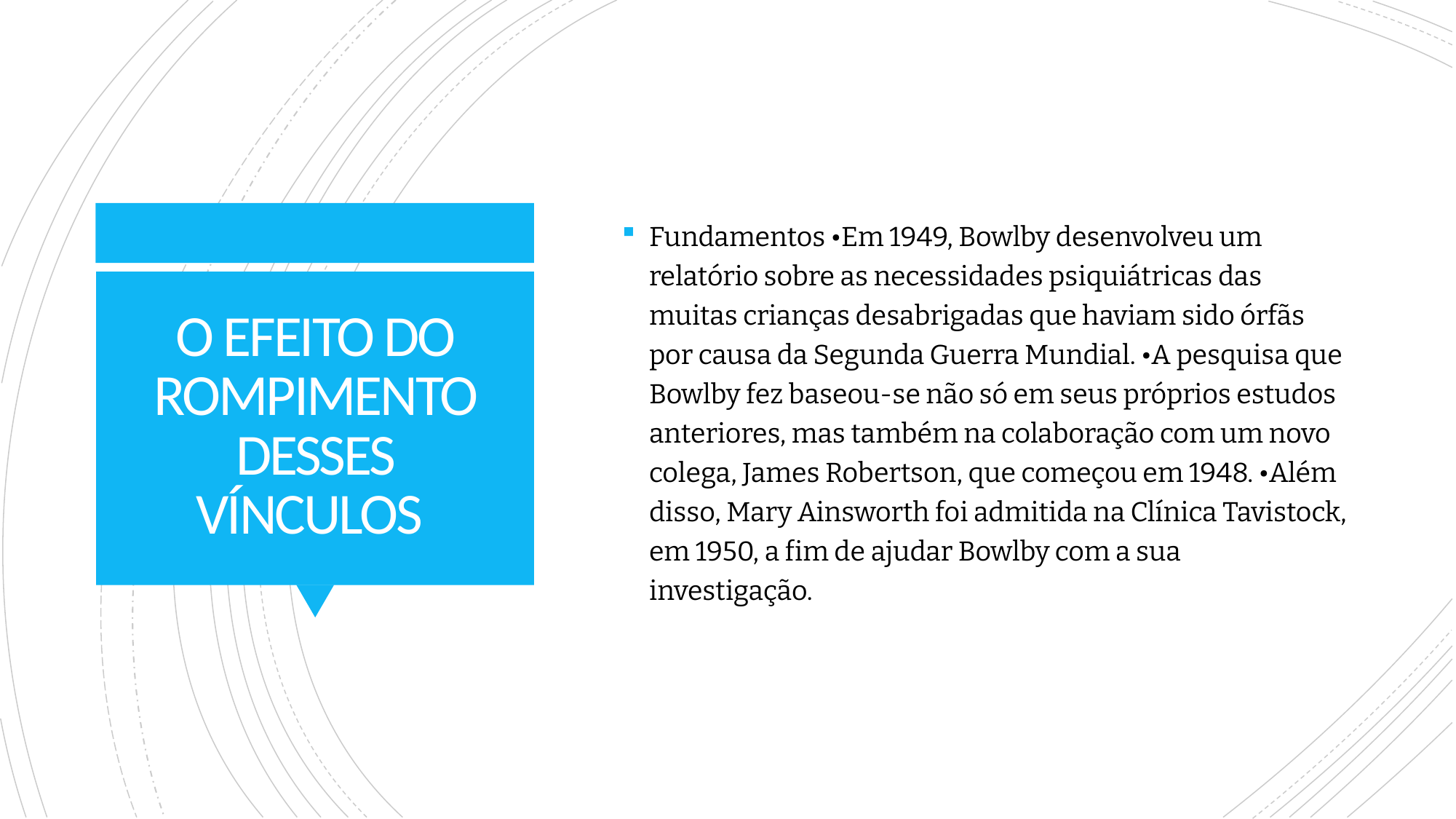

Fundamentos •Em 1949, Bowlby desenvolveu um relatório sobre as necessidades psiquiátricas das muitas crianças desabrigadas que haviam sido órfãs por causa da Segunda Guerra Mundial. •A pesquisa que Bowlby fez baseou-se não só em seus próprios estudos anteriores, mas também na colaboração com um novo colega, James Robertson, que começou em 1948. •Além disso, Mary Ainsworth foi admitida na Clínica Tavistock, em 1950, a fim de ajudar Bowlby com a sua investigação.
# O EFEITO DO ROMPIMENTO DESSES VÍNCULOS